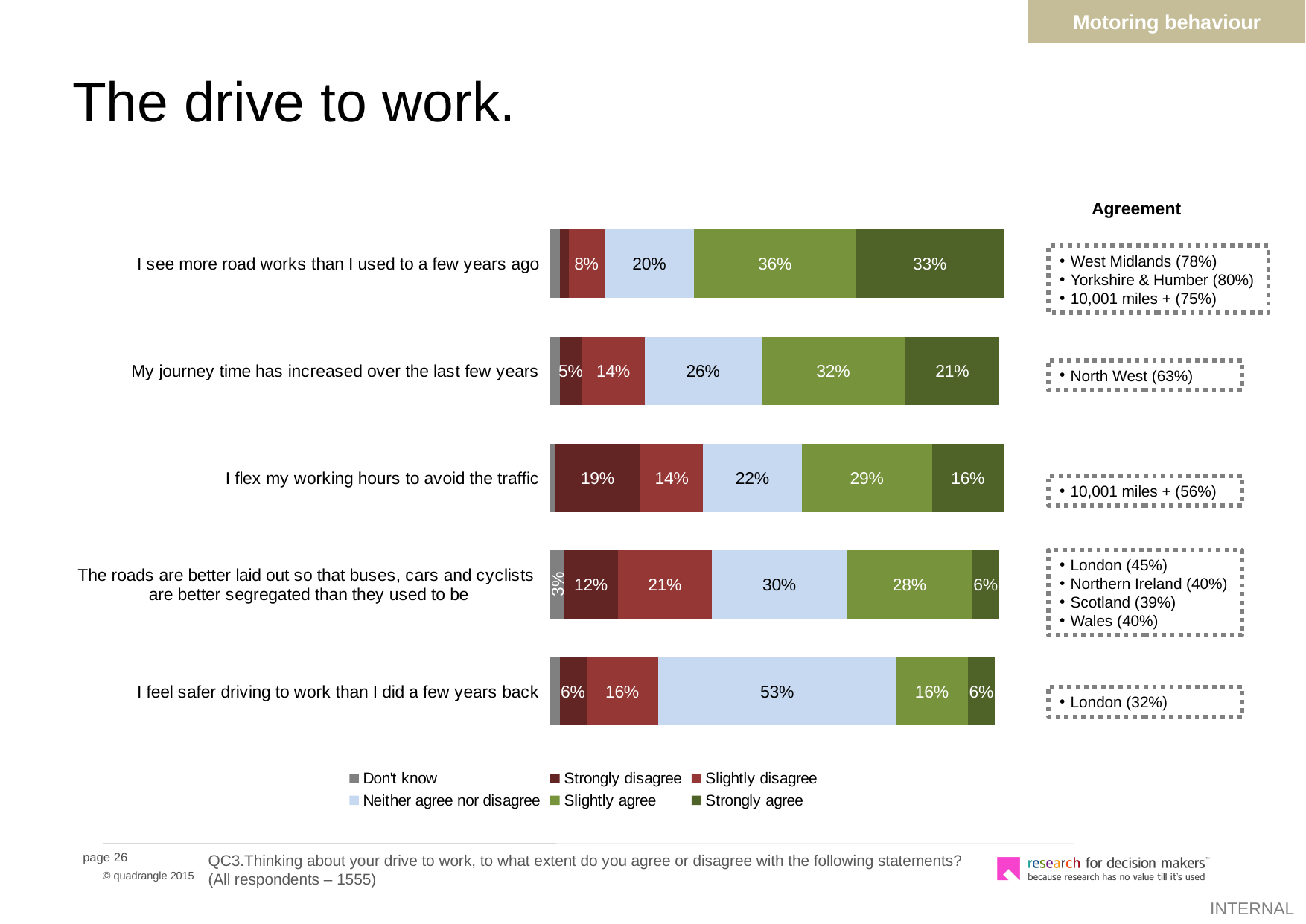

Motoring behaviour
The drive to work.

Agreement

### Chart

| Category | Don't know | Strongly disagree | Slightly disagree | Neither agree nor disagree | Slightly agree | Strongly agree |
|---|---|---|---|---|---|---|
| I feel safer driving to work than I did a few years back | 0.02000000000000001 | 0.06000000000000003 | 0.16 | 0.53 | 0.16 | 0.06000000000000003 |
| The roads are better laid out so that buses, cars and cyclists
are better segregated than they used to be | 0.030000000000000002 | 0.12000000000000002 | 0.21000000000000021 | 0.3000000000000003 | 0.2800000000000001 | 0.06000000000000003 |
| I flex my working hours to avoid the traffic | 0.010000000000000005 | 0.19 | 0.14 | 0.22 | 0.2900000000000003 | 0.16 |
| My journey time has increased over the last few years | 0.02000000000000001 | 0.05 | 0.14 | 0.26 | 0.32000000000000184 | 0.21000000000000021 |
| I see more road works than I used to a few years ago | 0.02000000000000001 | 0.02000000000000001 | 0.08000000000000004 | 0.2 | 0.3600000000000003 | 0.33000000000000207 |
West Midlands (78%)
Yorkshire & Humber (80%)
10,001 miles + (75%)
North West (63%)
10,001 miles + (56%)
London (45%)
Northern Ireland (40%)
Scotland (39%)
Wales (40%)
London (32%)
QC3.Thinking about your drive to work, to what extent do you agree or disagree with the following statements?  (All respondents – 1555)